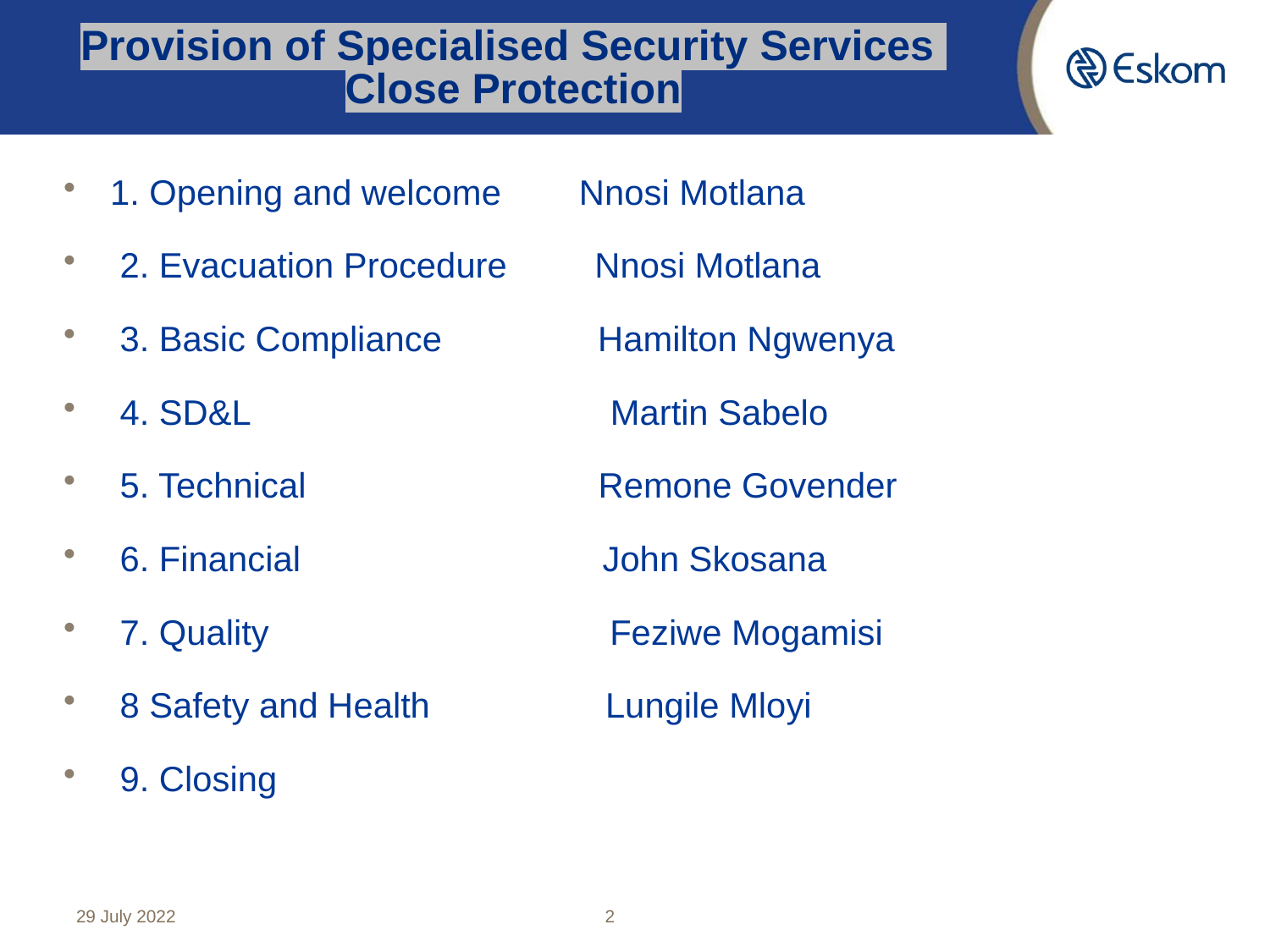

# Provision of Specialised Security Services  Close Protection
 1. Opening and welcome        Nnosi Motlana
  2. Evacuation Procedure         Nnosi Motlana
  3. Basic Compliance                Hamilton Ngwenya
  4. SD&L                                     Martin Sabelo
  5. Technical                              Remone Govender
  6. Financial                               John Skosana
  7. Quality                                   Feziwe Mogamisi
  8 Safety and Health                  Lungile Mloyi
  9. Closing
29 July 2022
2